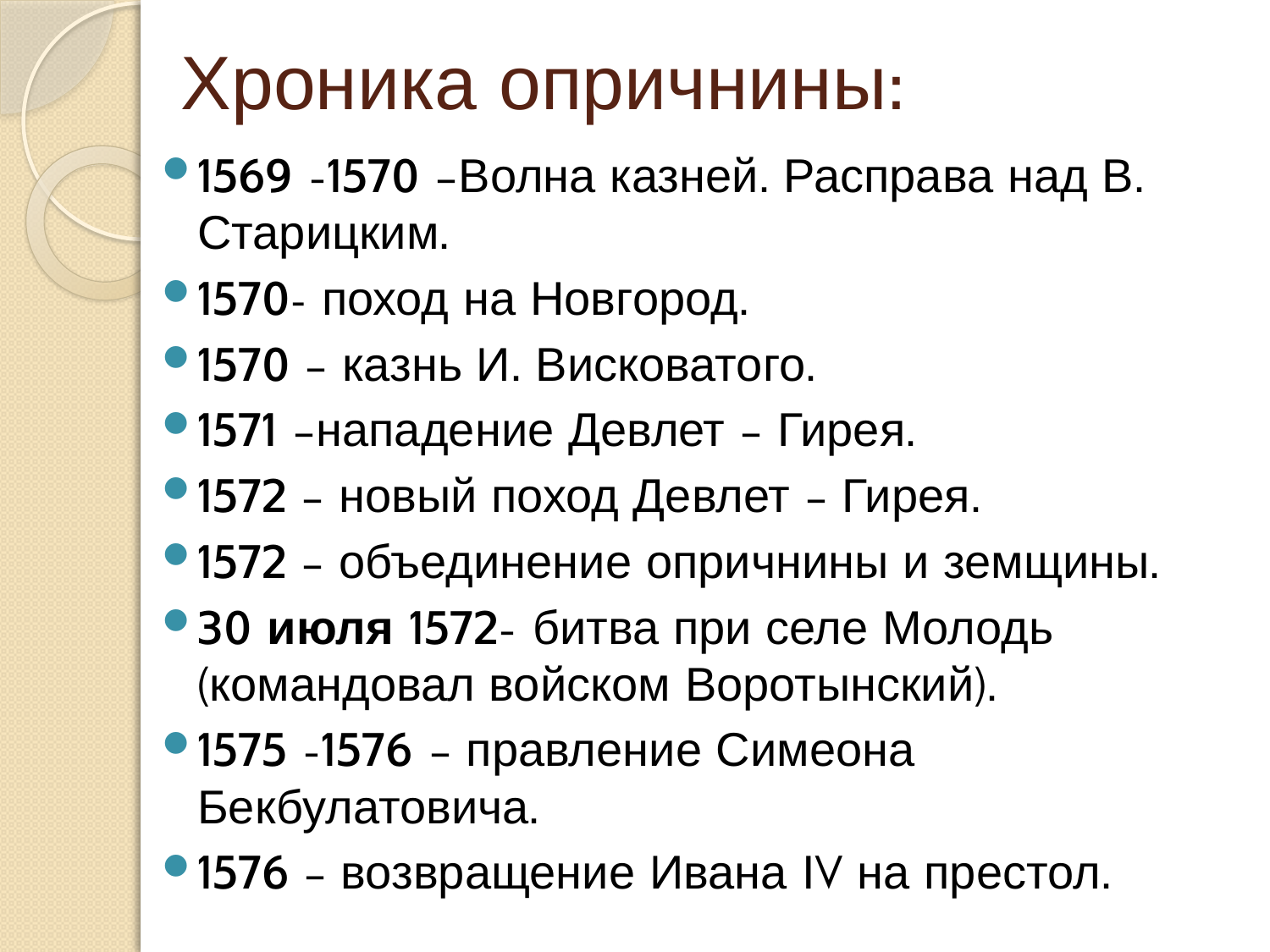

# Хроника опричнины:
1569 -1570 –Волна казней. Расправа над В. Старицким.
1570- поход на Новгород.
1570 – казнь И. Висковатого.
1571 –нападение Девлет – Гирея.
1572 – новый поход Девлет – Гирея.
1572 – объединение опричнины и земщины.
30 июля 1572- битва при селе Молодь (командовал войском Воротынский).
1575 -1576 – правление Симеона Бекбулатовича.
1576 – возвращение Ивана ΙV на престол.